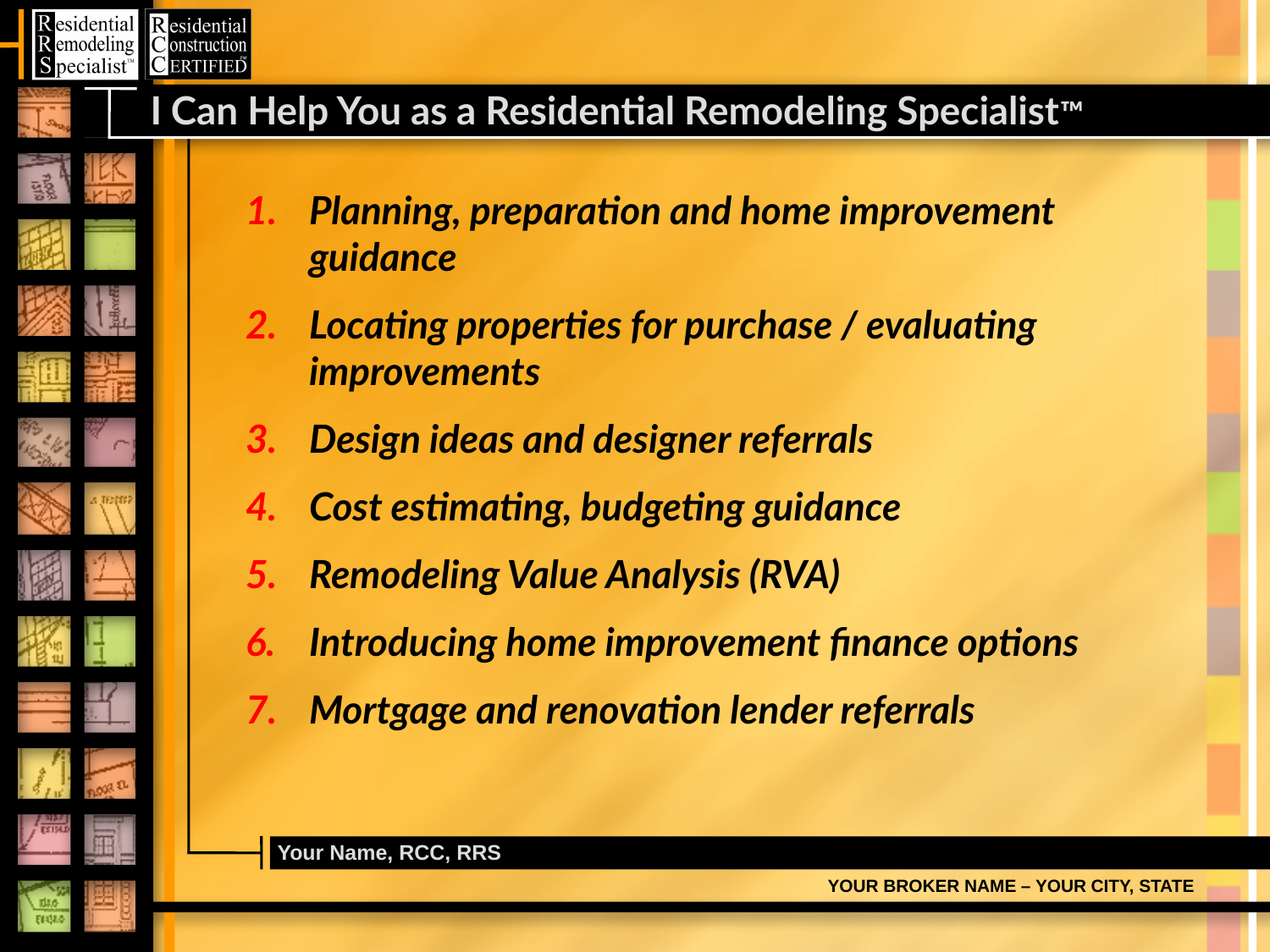

# I Can Help You as a Residential Remodeling Specialist™
Planning, preparation and home improvement guidance
Locating properties for purchase / evaluating improvements
Design ideas and designer referrals
Cost estimating, budgeting guidance
Remodeling Value Analysis (RVA)
Introducing home improvement finance options
Mortgage and renovation lender referrals

Your Name, RCC, RRS